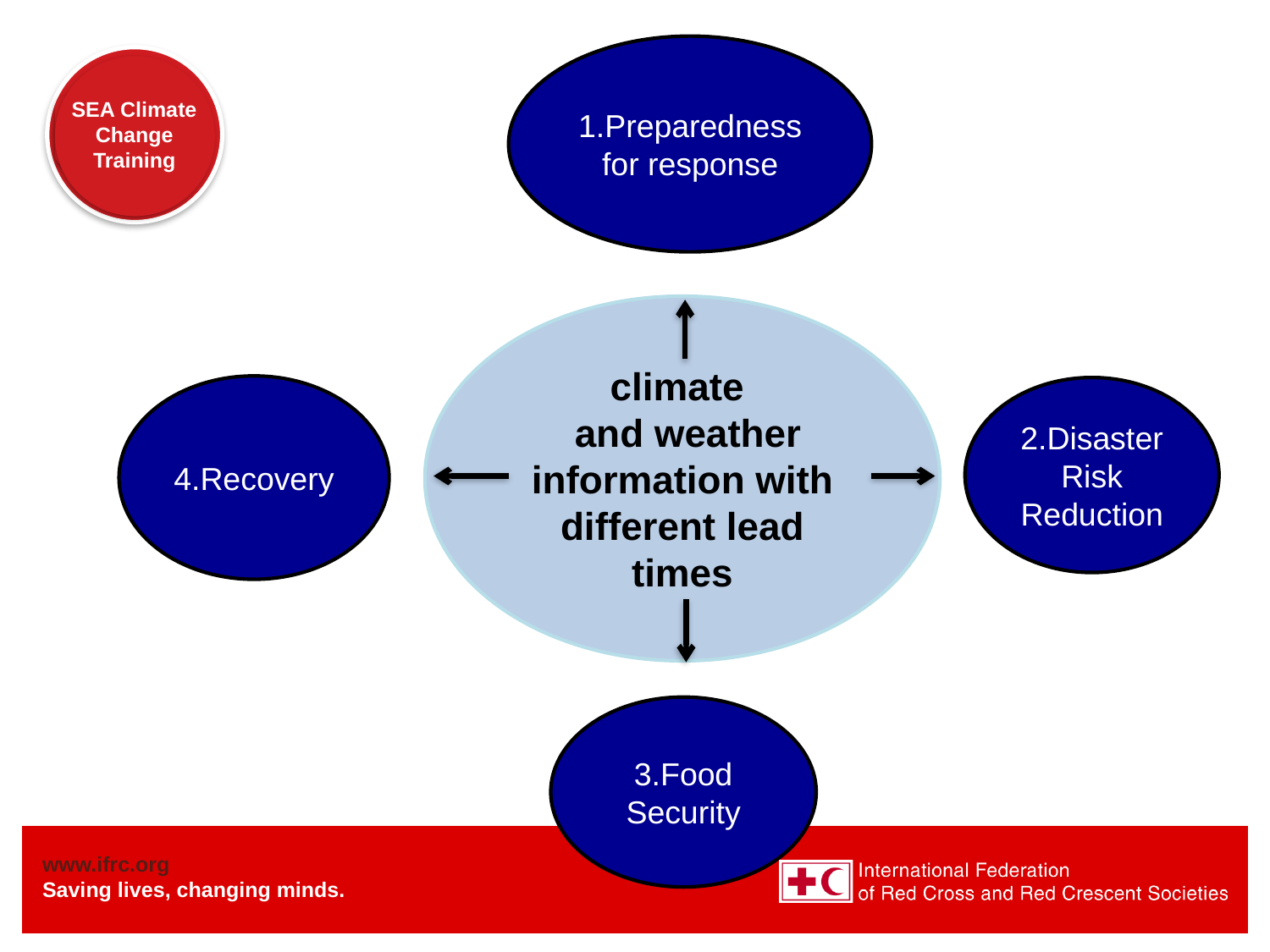

1.Preparedness for response
climate
 and weather information with different lead times
4.Recovery
2.Disaster Risk Reduction
3.Food Security